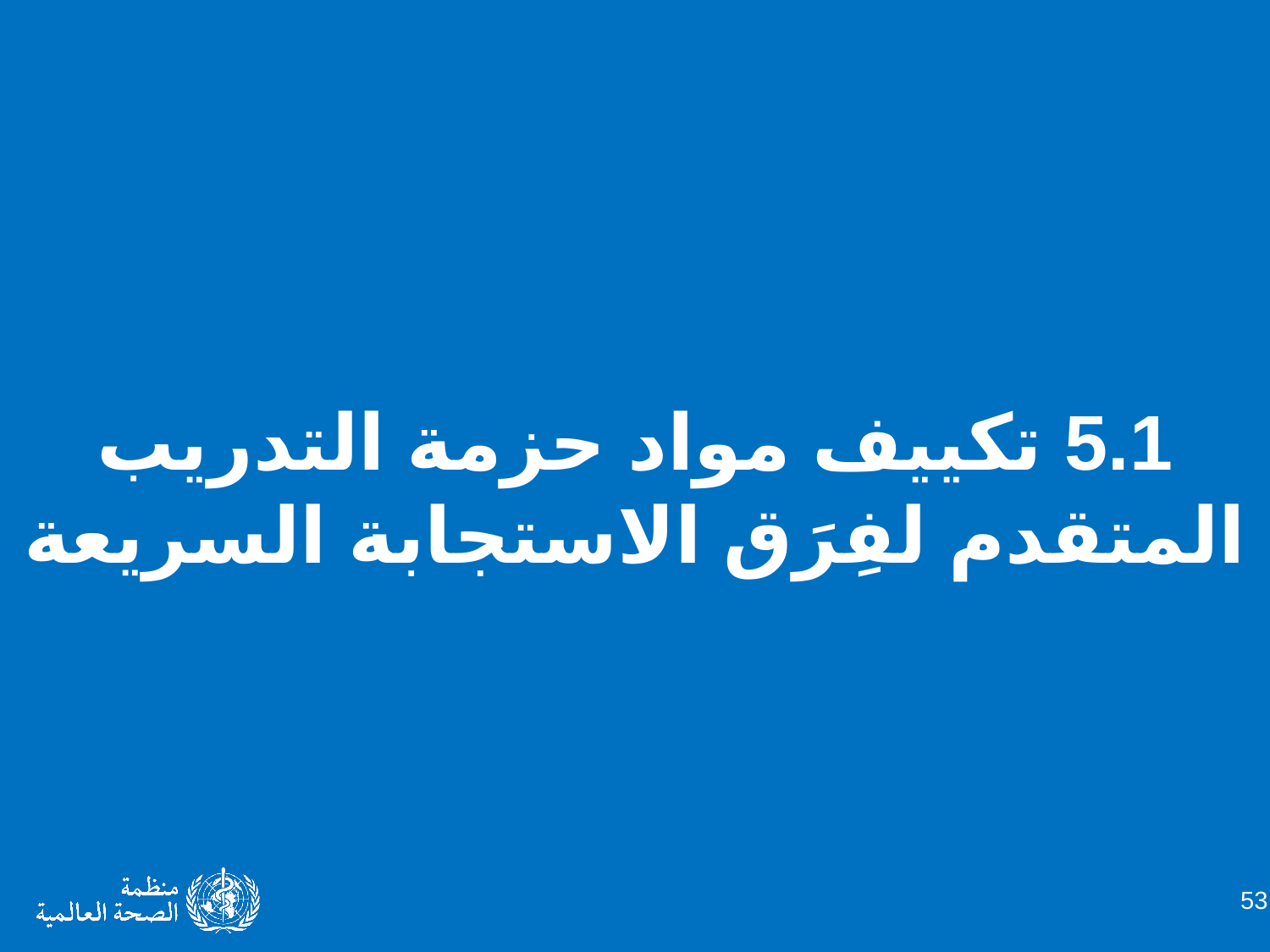

5.1 تكييف مواد حزمة التدريب المتقدم لفِرَق الاستجابة السريعة